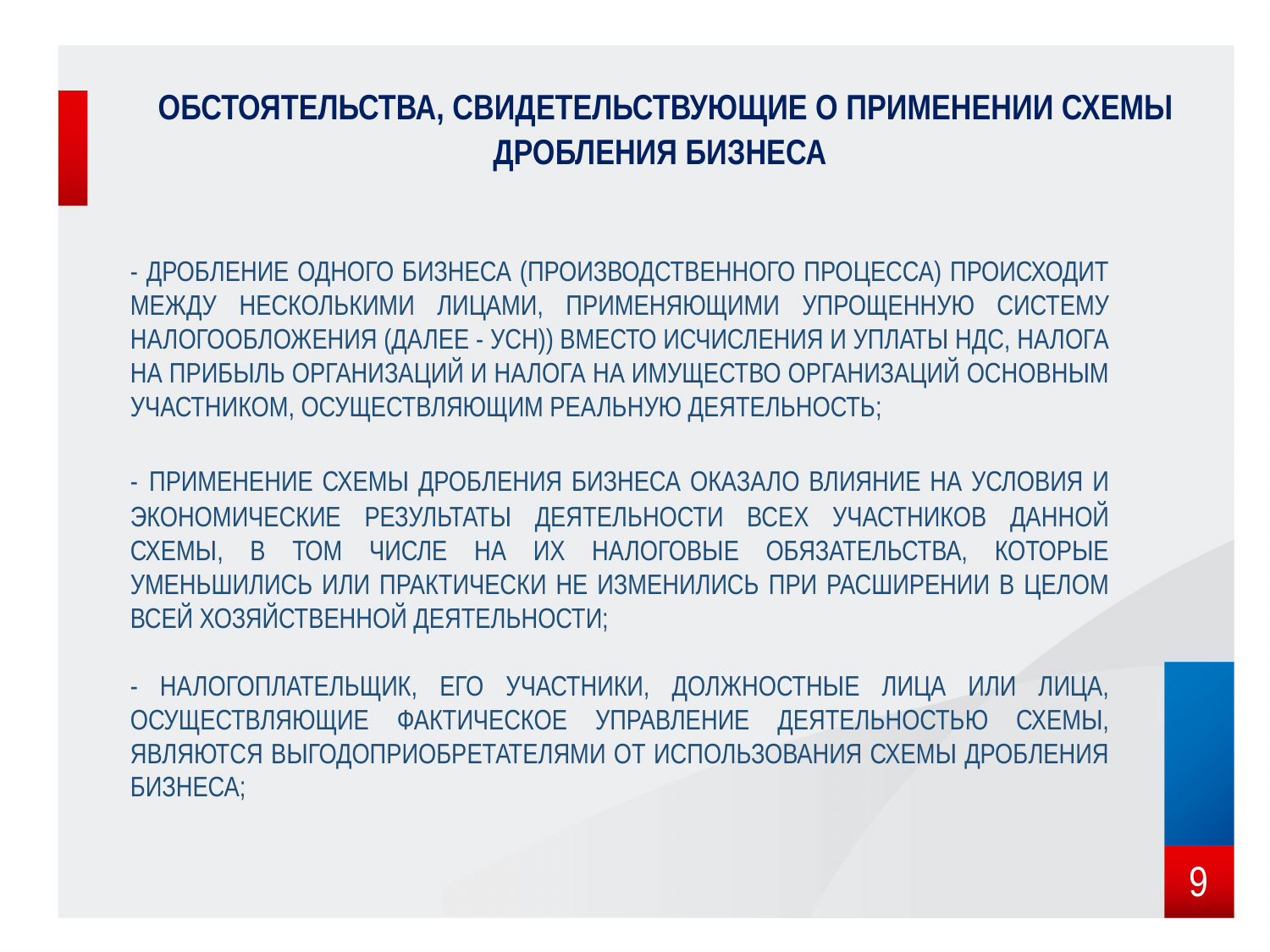

# обстоятельства, свидетельствующие о применении схемы дробления бизнеса

- дробление одного бизнеса (производственного процесса) происходит между несколькими лицами, применяющими упрощенную систему налогообложения (далее - УСН)) вместо исчисления и уплаты НДС, налога на прибыль организаций и налога на имущество организаций основным участником, осуществляющим реальную деятельность;

- применение схемы дробления бизнеса оказало влияние на условия и экономические результаты деятельности всех участников данной схемы, в том числе на их налоговые обязательства, которые уменьшились или практически не изменились при расширении в целом всей хозяйственной деятельности;

- налогоплательщик, его участники, должностные лица или лица, осуществляющие фактическое управление деятельностью схемы, являются выгодоприобретателями от использования схемы дробления бизнеса;

9